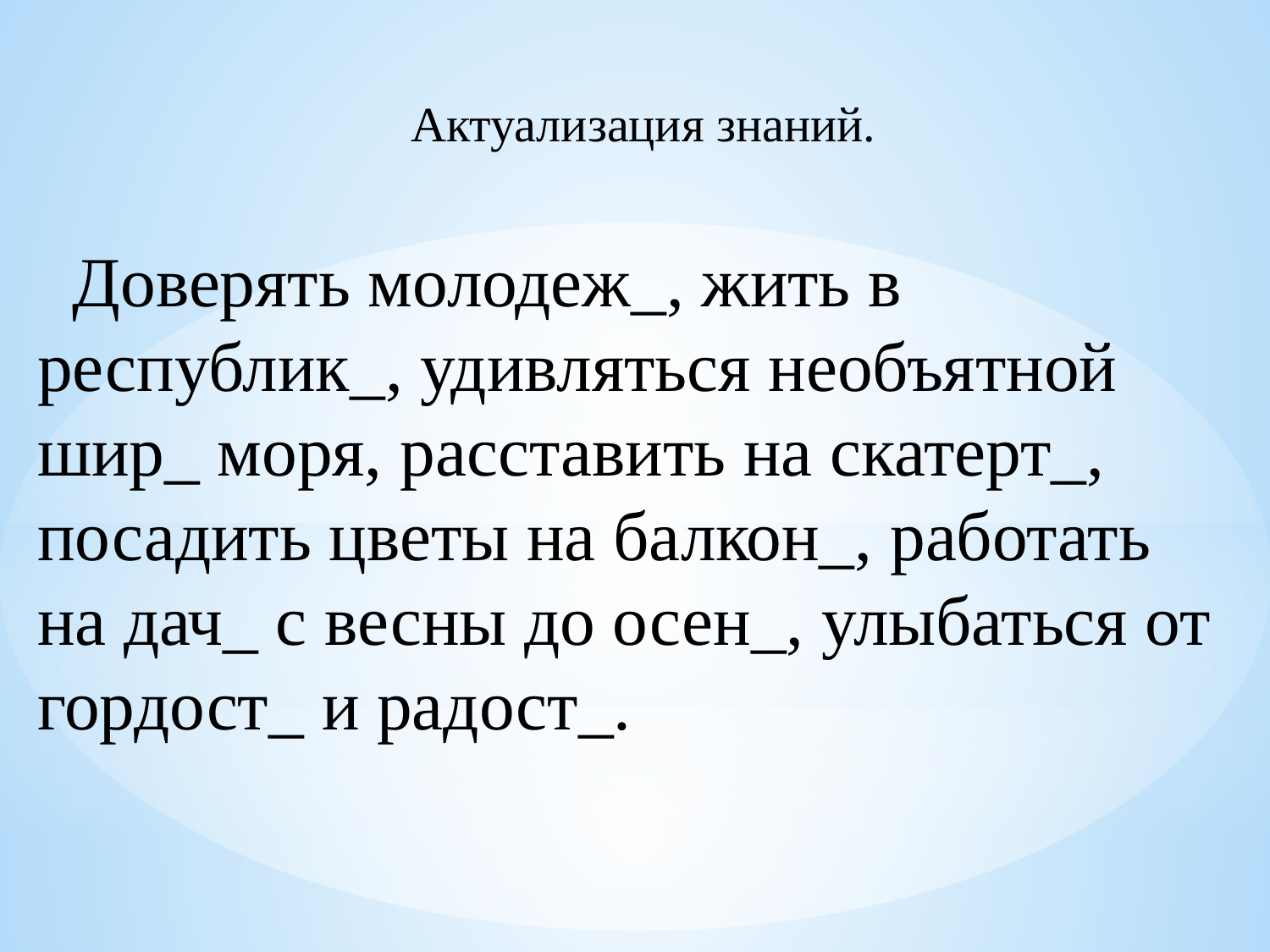

Актуализация знаний.

  Доверять молодеж_, жить в республик_, удивляться необъятной шир_ моря, расставить на скатерт_, посадить цветы на балкон_, работать на дач_ с весны до осен_, улыбаться от гордост_ и радост_.